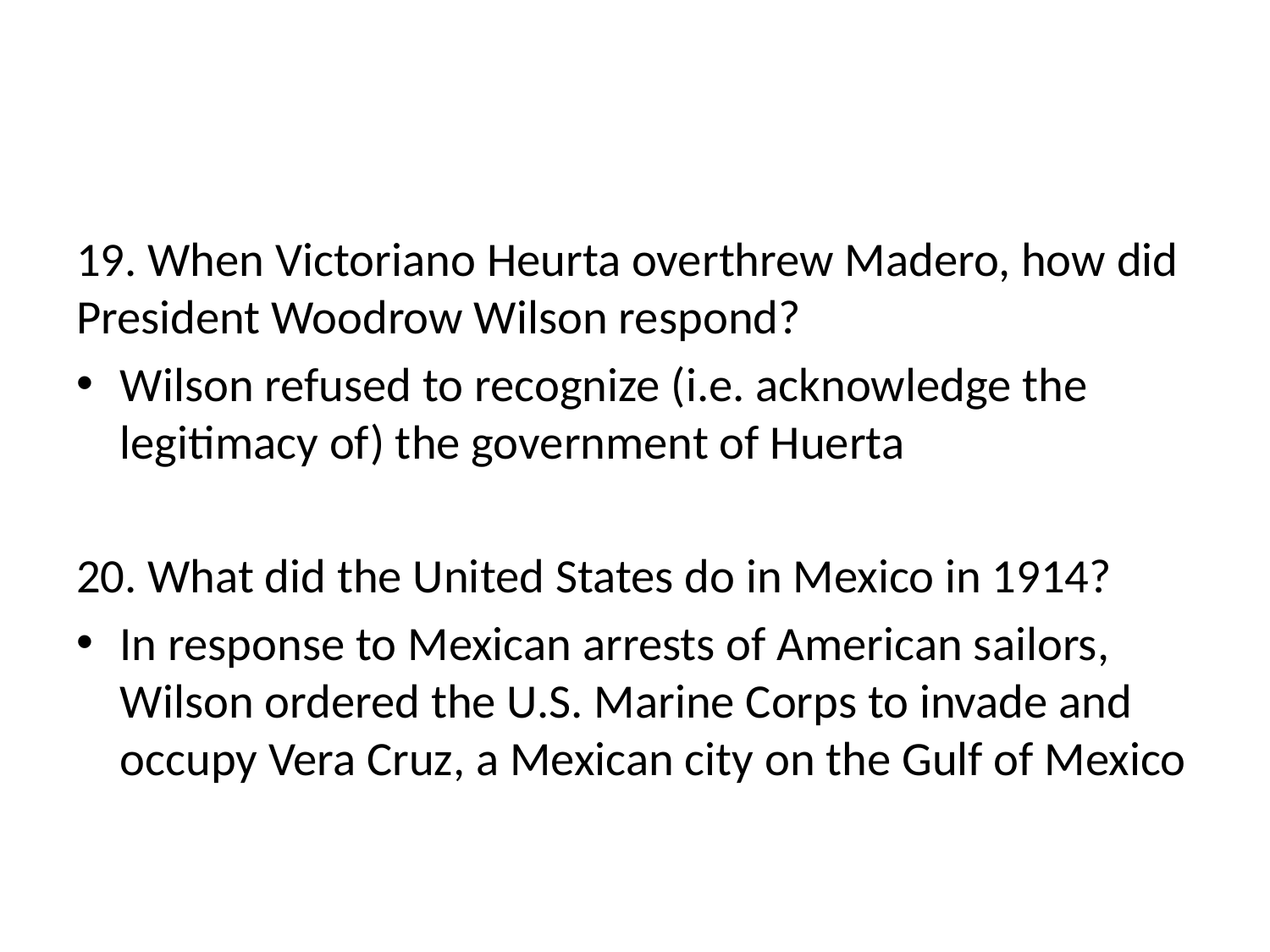

#
19. When Victoriano Heurta overthrew Madero, how did President Woodrow Wilson respond?
Wilson refused to recognize (i.e. acknowledge the legitimacy of) the government of Huerta

20. What did the United States do in Mexico in 1914?
In response to Mexican arrests of American sailors, Wilson ordered the U.S. Marine Corps to invade and occupy Vera Cruz, a Mexican city on the Gulf of Mexico